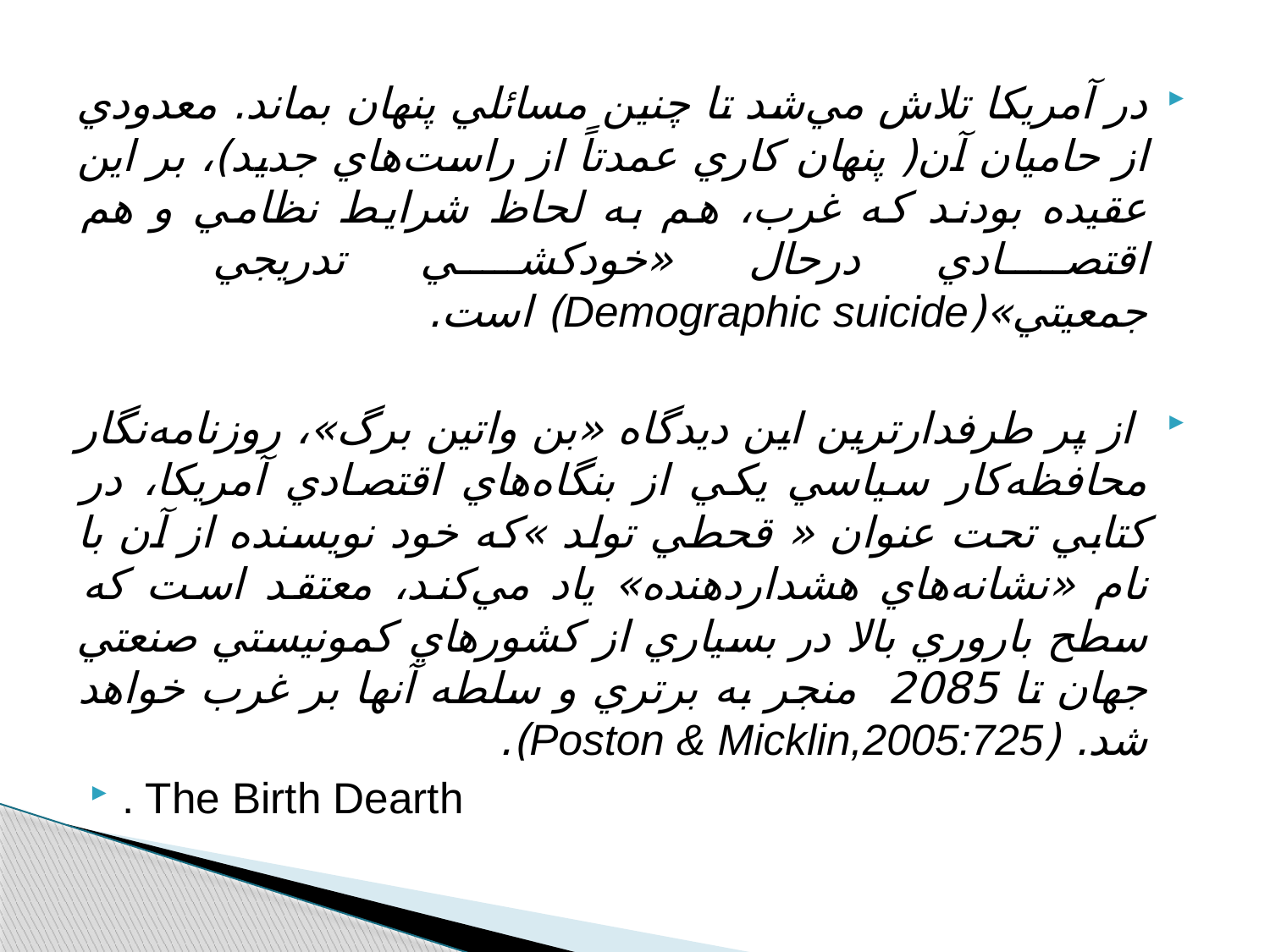

در آمريكا تلاش مي‌شد تا چنين مسائلي پنهان بماند. معدودي از حاميان آن( پنهان كاري عمدتاً از راست‌هاي جديد)، بر اين عقيده بودند كه غرب، هم به لحاظ شرايط نظامي و هم اقتصادي درحال «خودكشي تدريجي  جمعيتي»(Demographic suicide) است.

 از پر طرفدارترين اين ديدگاه «بن واتين‌ برگ»، روزنامه‌نگار محافظه‌كار سياسي يكي از بنگاه‌هاي اقتصادي آمريكا، در كتابي تحت عنوان « قحطي تولد »كه خود نويسنده از آن با نام «نشانه‌هاي هشداردهنده» ياد مي‌كند، معتقد است كه سطح باروري بالا در بسياري از كشورهاي كمونيستي صنعتي جهان تا 2085  منجر به برتري و سلطه آنها بر غرب خواهد شد. (Poston & Micklin,2005:725).
. The Birth Dearth